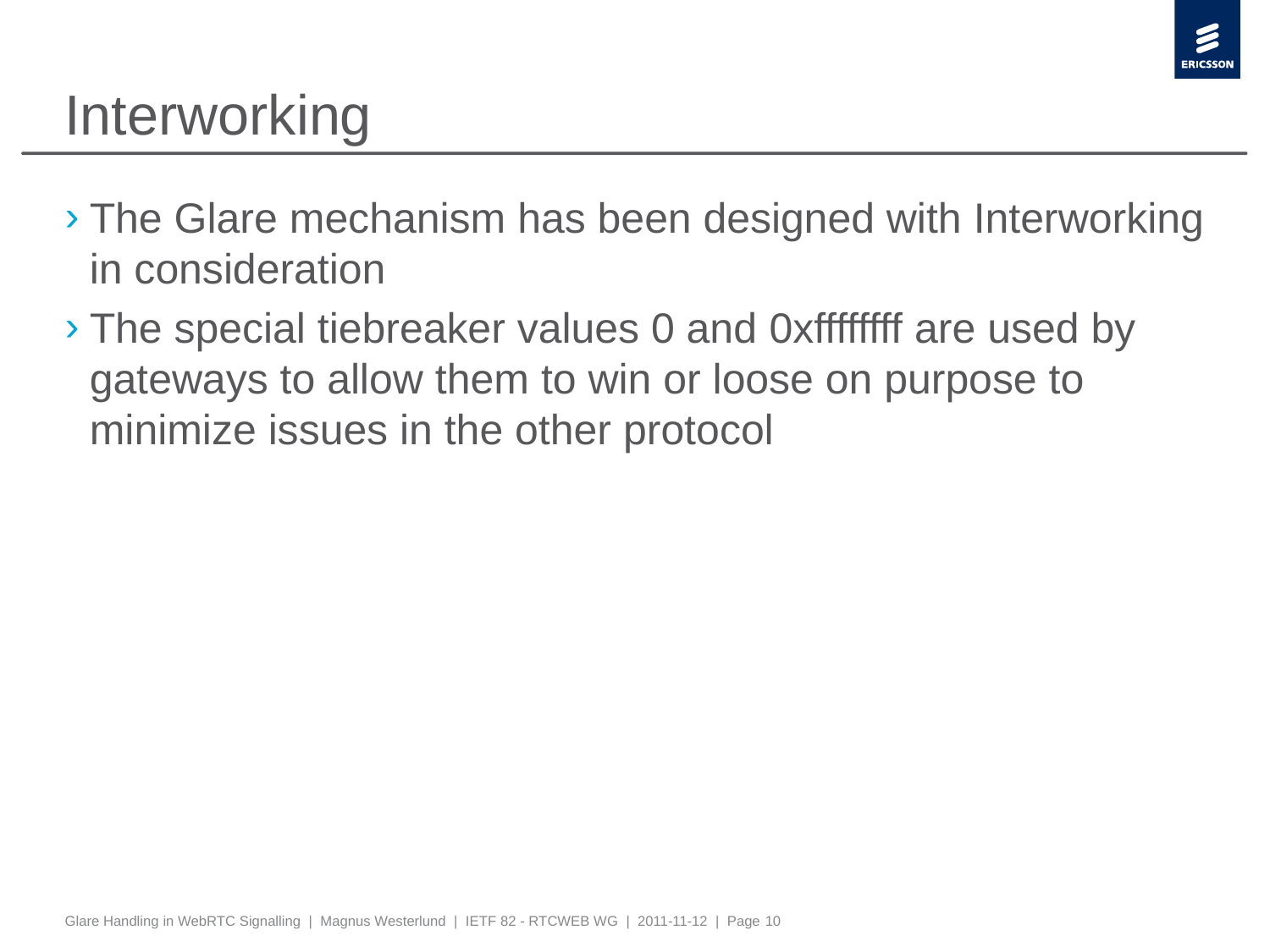

# Interworking
The Glare mechanism has been designed with Interworking in consideration
The special tiebreaker values 0 and 0xffffffff are used by gateways to allow them to win or loose on purpose to minimize issues in the other protocol